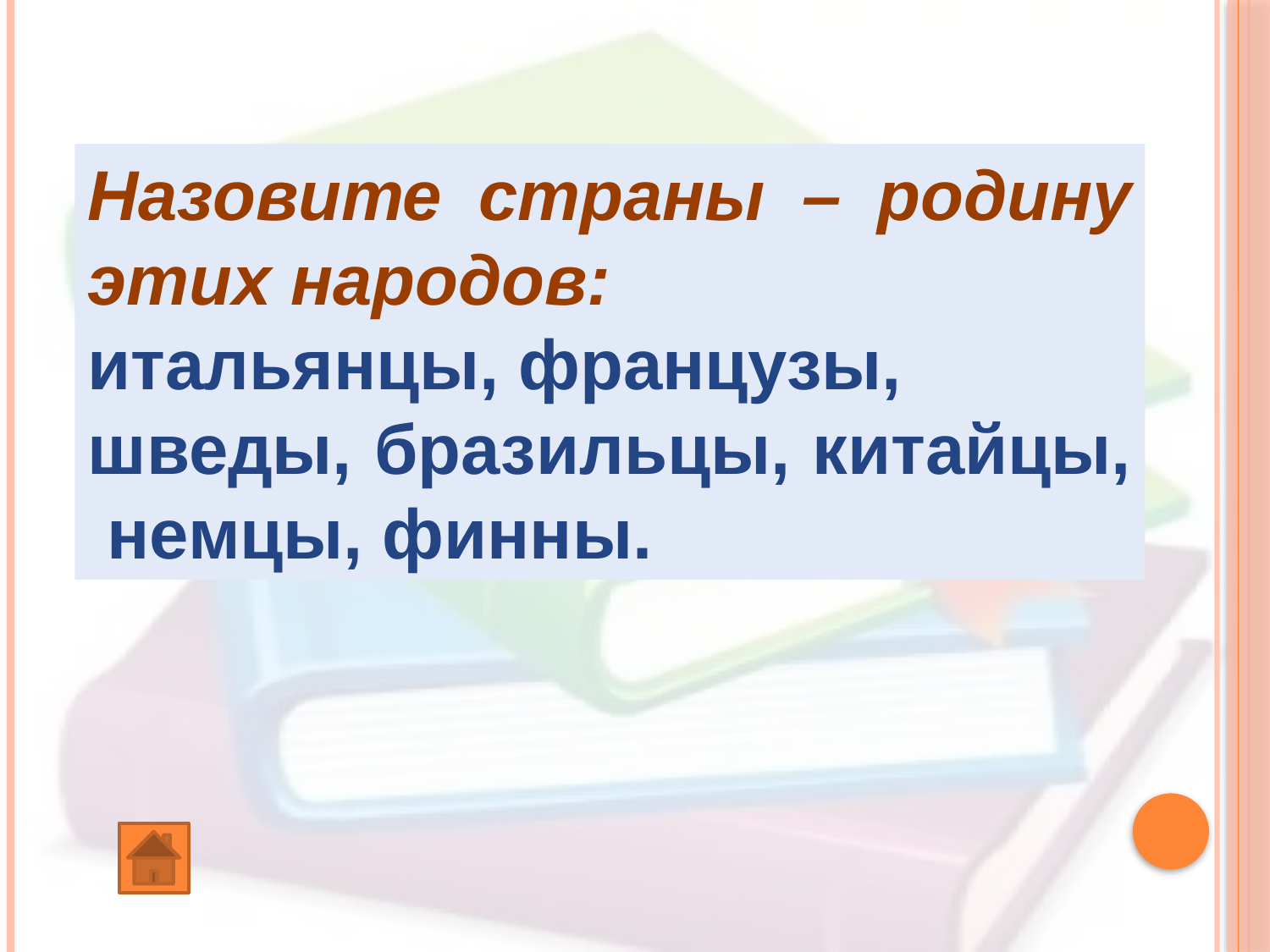

Назовите страны – родину этих народов:
итальянцы, французы,
шведы, бразильцы, китайцы,  немцы, финны.